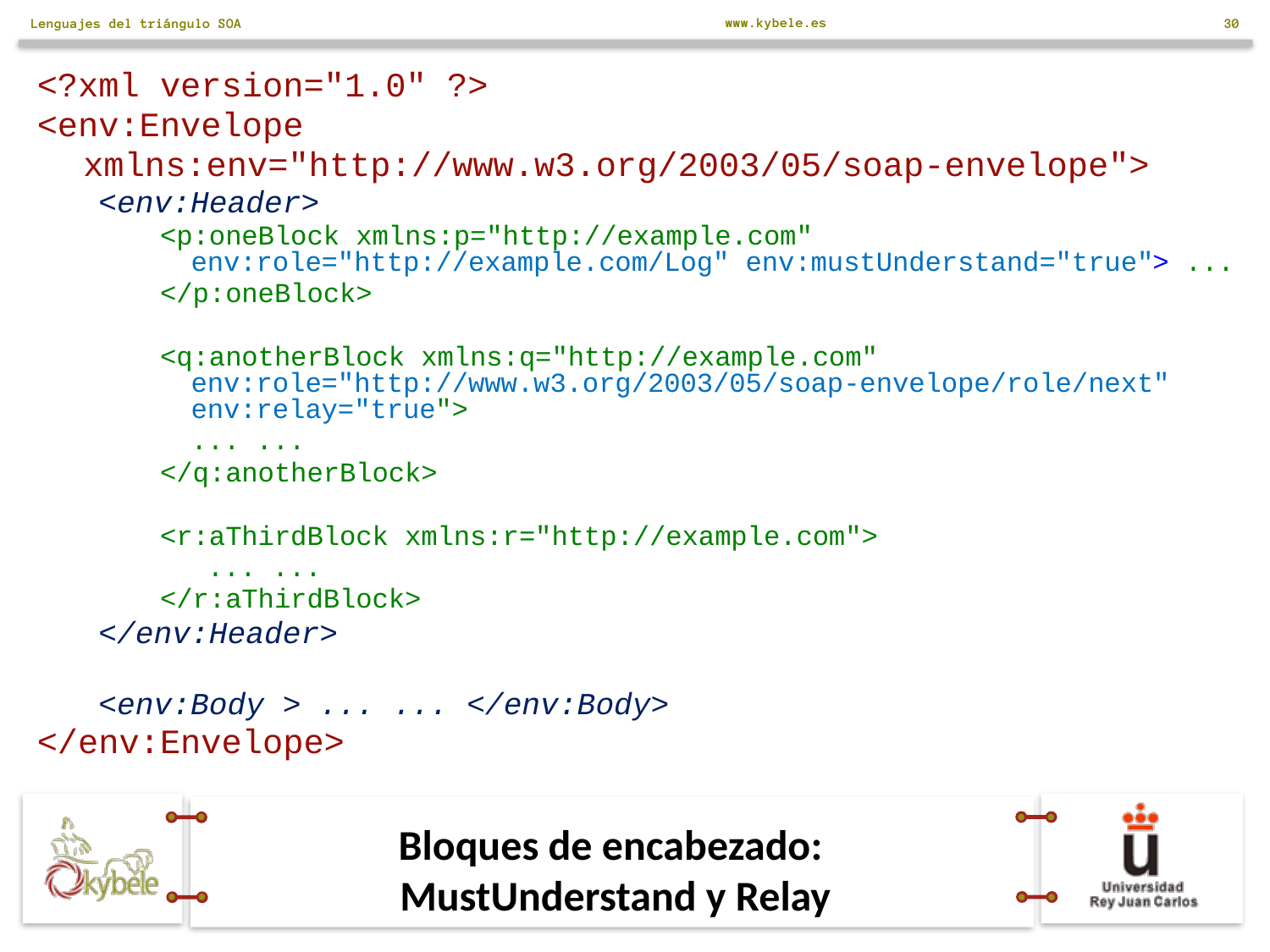

Lenguajes del triángulo SOA
30
<?xml version="1.0" ?>
<env:Envelope
	xmlns:env="http://www.w3.org/2003/05/soap-envelope">
<env:Header>
<p:oneBlock xmlns:p="http://example.com" env:role="http://example.com/Log" env:mustUnderstand="true"> ...
</p:oneBlock>

<q:anotherBlock xmlns:q="http://example.com" env:role="http://www.w3.org/2003/05/soap-envelope/role/next" env:relay="true">
	... ...
</q:anotherBlock>

<r:aThirdBlock xmlns:r="http://example.com">
	 ... ...
</r:aThirdBlock>
</env:Header>

<env:Body > ... ... </env:Body>
</env:Envelope>

# Bloques de encabezado: MustUnderstand y Relay